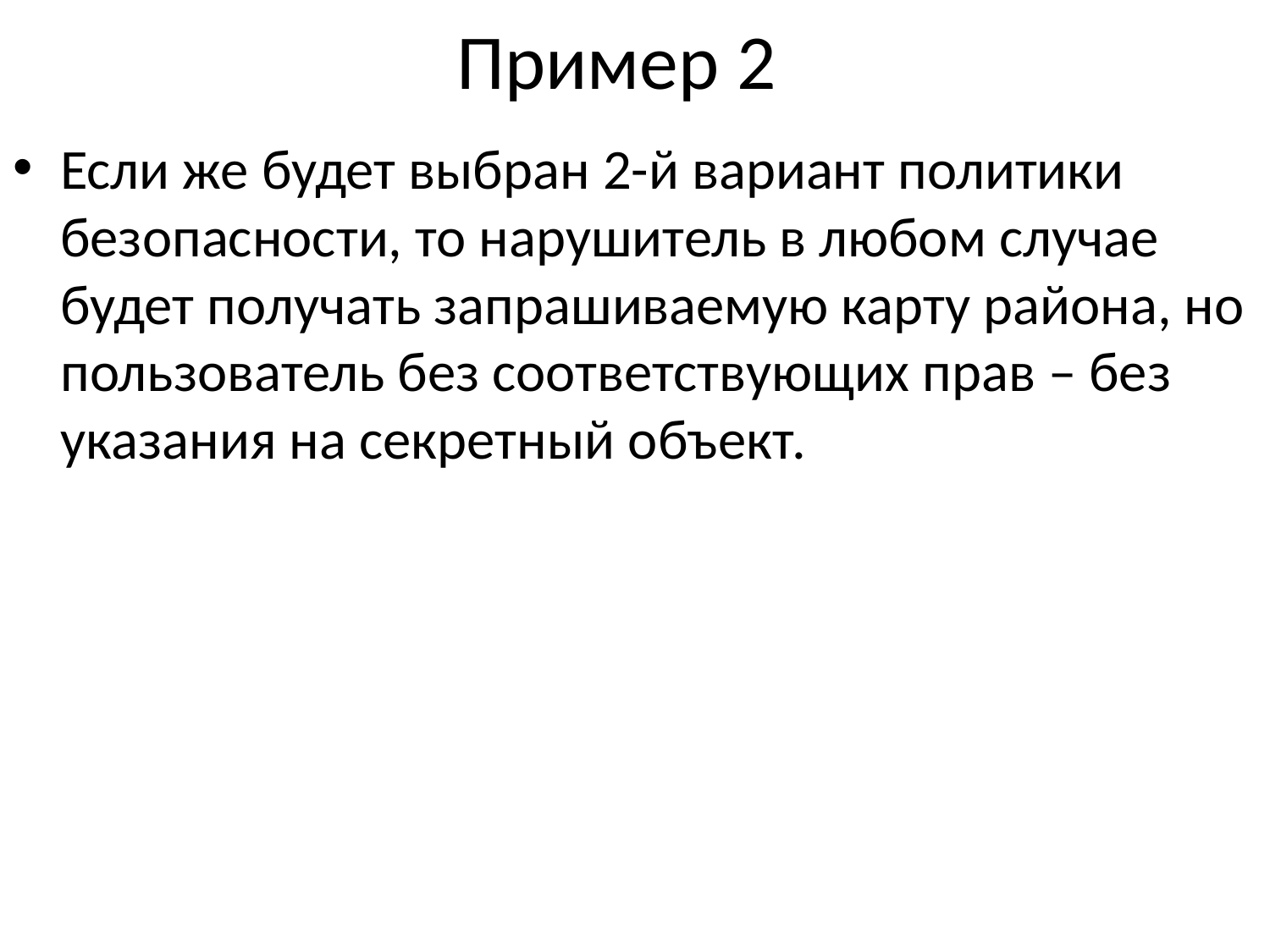

# Пример 2
Если же будет выбран 2-й вариант политики безопасности, то нарушитель в любом случае будет получать запрашиваемую карту района, но пользователь без соответствующих прав – без  указания на секретный объект.